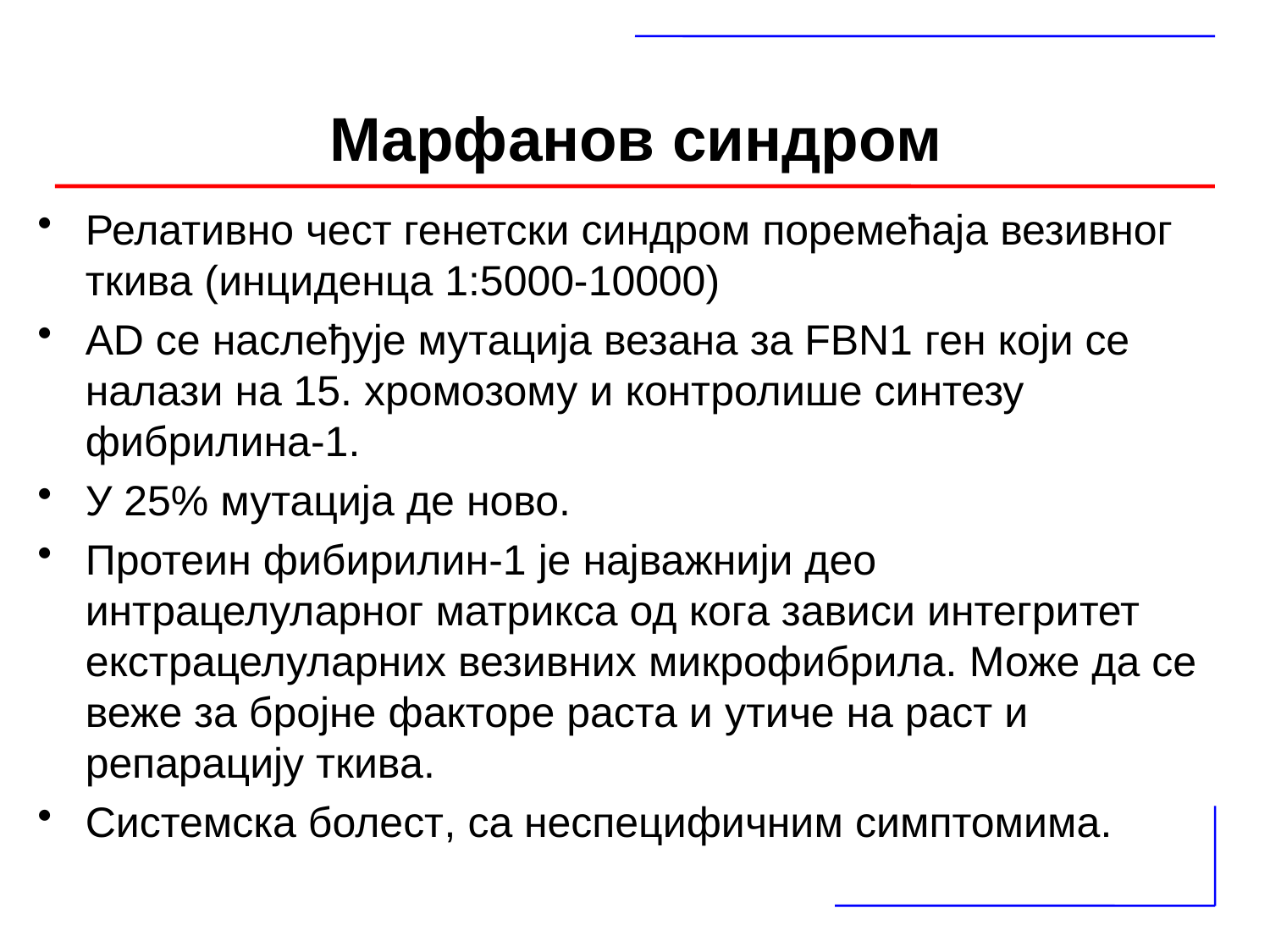

# Марфанов синдром
Релативно чест генетски синдром поремећаја везивног ткива (инциденца 1:5000-10000)
AD се наслеђује мутација везанa зa FBN1 ген који се налази на 15. хромозому и контролише синтезу фибрилина-1.
У 25% мутација де ново.
Протеин фибирилин-1 је најважнији део интрацелуларног матрикса од кога зависи интегритет екстрацелуларних везивних микрофибрила. Може да се веже за бројне факторе раста и утиче на раст и репарацију ткива.
Системска болест, са неспецифичним симптомима.